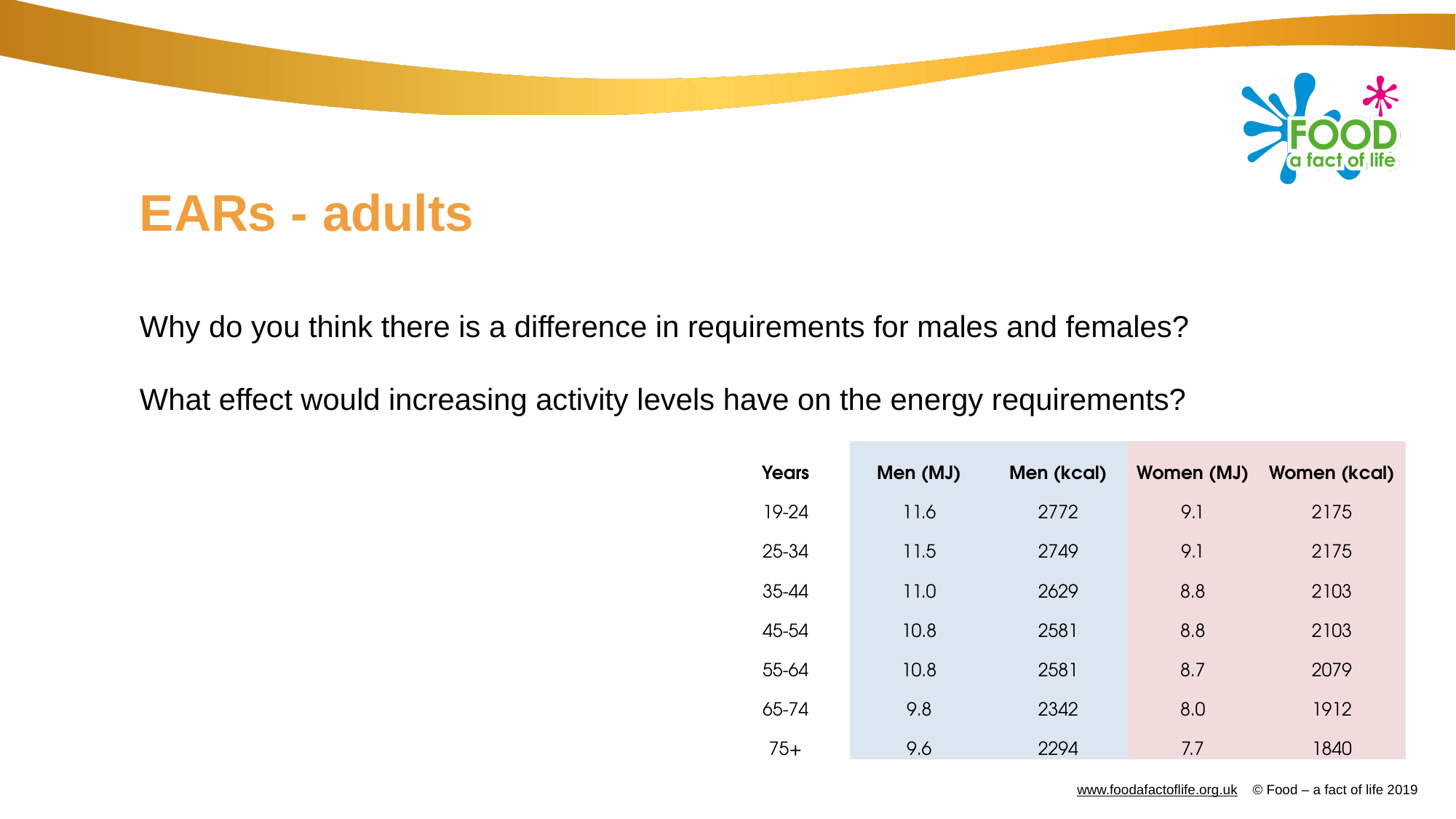

# EARs - adults
Why do you think there is a difference in requirements for males and females?

What effect would increasing activity levels have on the energy requirements?

| Years | Men (MJ) | Men (kcal) | Women (MJ) | Women (kcal) |
| --- | --- | --- | --- | --- |
| 19-24 | 11.6 | 2772 | 9.1 | 2175 |
| 25-34 | 11.5 | 2749 | 9.1 | 2175 |
| 35-44 | 11.0 | 2629 | 8.8 | 2103 |
| 45-54 | 10.8 | 2581 | 8.8 | 2103 |
| 55-64 | 10.8 | 2581 | 8.7 | 2079 |
| 65-74 | 9.8 | 2342 | 8.0 | 1912 |
| 75+ | 9.6 | 2294 | 7.7 | 1840 |